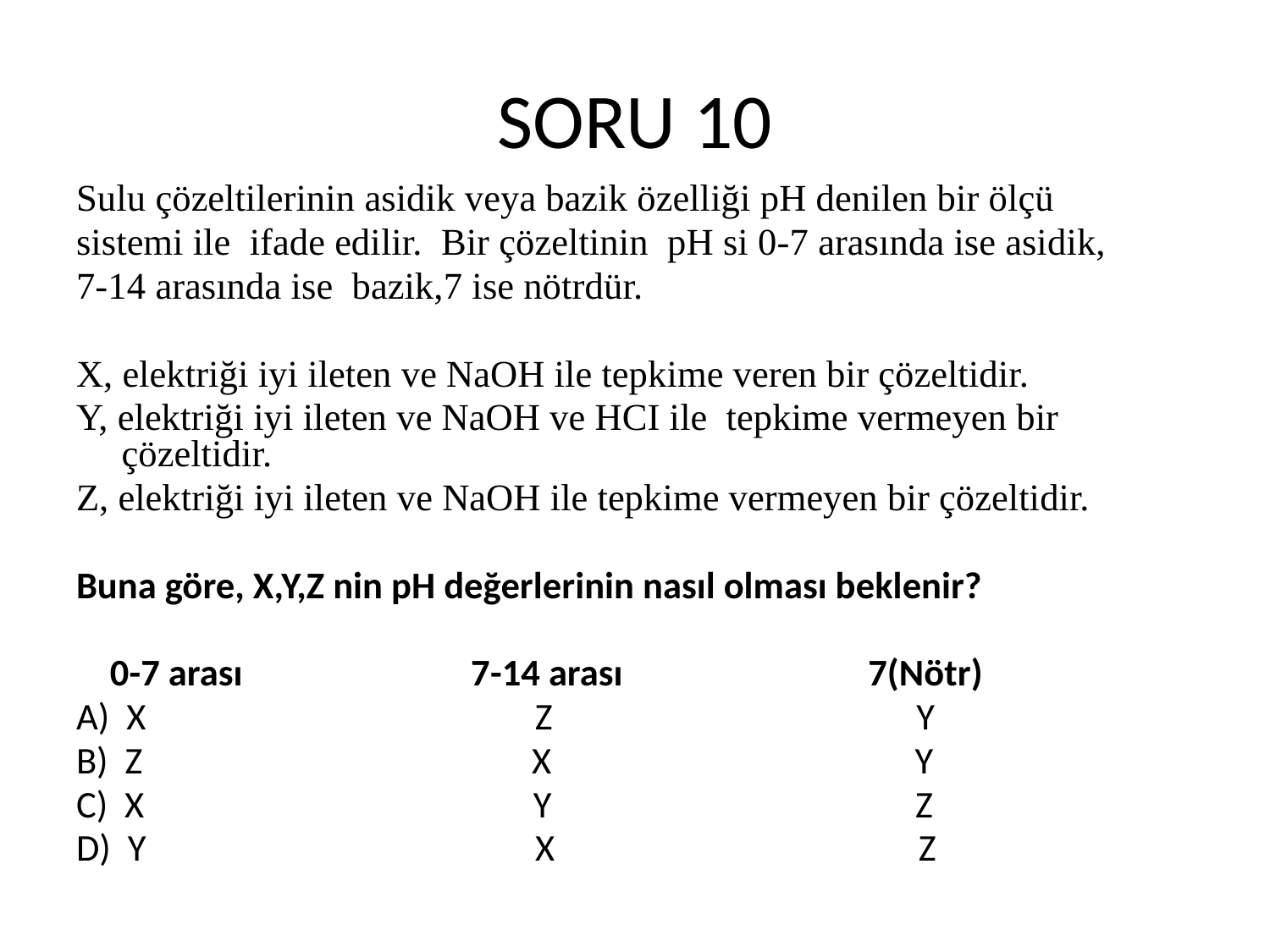

# SORU 10
Sulu çözeltilerinin asidik veya bazik özelliği pH denilen bir ölçü
sistemi ile  ifade edilir.  Bir çözeltinin  pH si 0-7 arasında ise asidik,
7-14 arasında ise  bazik,7 ise nötrdür.

X, elektriği iyi ileten ve NaOH ile tepkime veren bir çözeltidir.
Y, elektriği iyi ileten ve NaOH ve HCI ile  tepkime vermeyen bir çözeltidir.
Z, elektriği iyi ileten ve NaOH ile tepkime vermeyen bir çözeltidir.

Buna göre, X,Y,Z nin pH değerlerinin nasıl olması beklenir?

    0-7 arası                           7-14 arası                             7(Nötr)
A)  X                                              Z                                           Y
B)  Z                                              X                                           Y
C)  X                                              Y                                           Z
D)  Y                                              X                                           Z